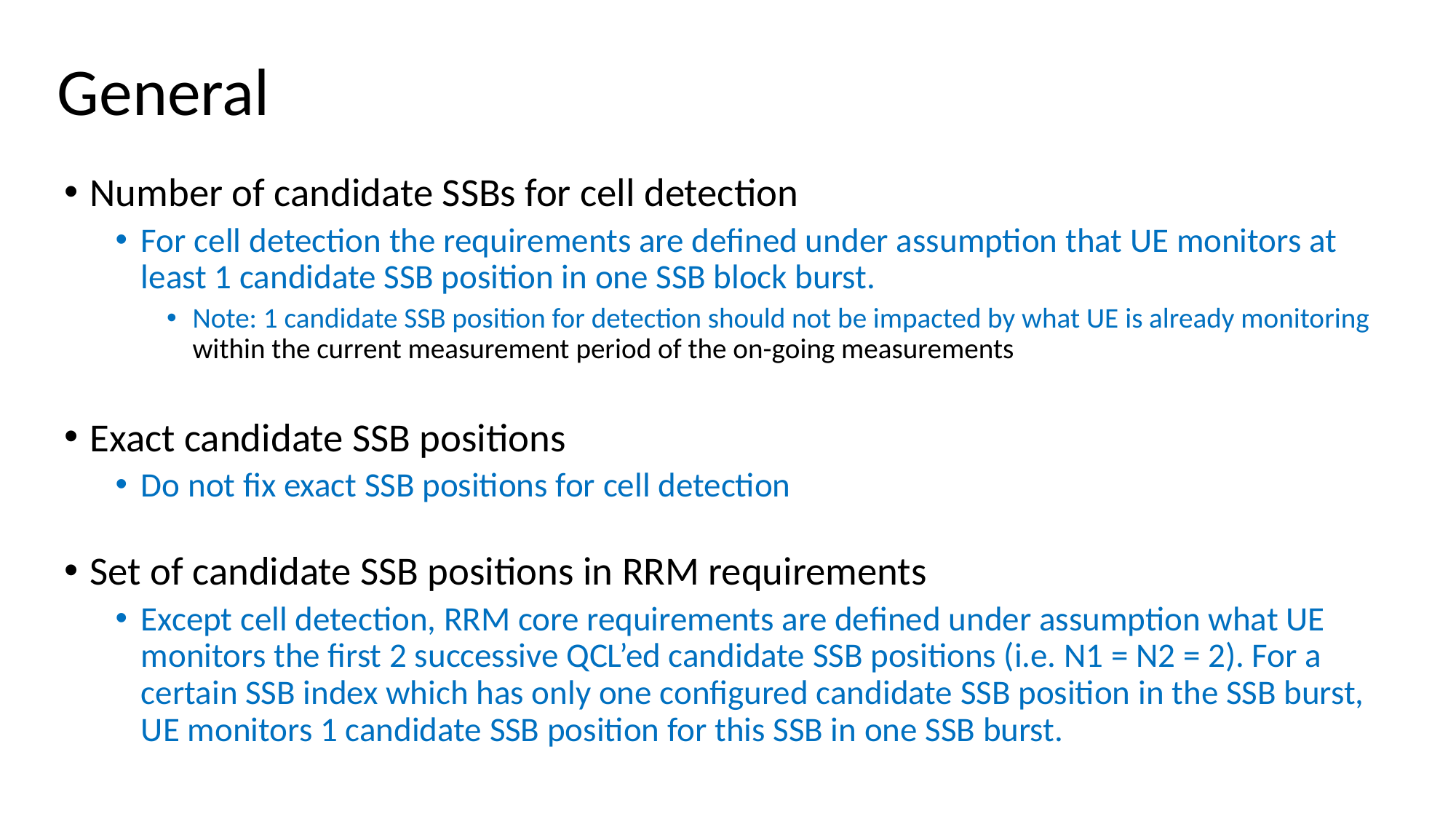

# General
Number of candidate SSBs for cell detection
For cell detection the requirements are defined under assumption that UE monitors at least 1 candidate SSB position in one SSB block burst.
Note: 1 candidate SSB position for detection should not be impacted by what UE is already monitoring within the current measurement period of the on-going measurements

Exact candidate SSB positions
Do not fix exact SSB positions for cell detection

Set of candidate SSB positions in RRM requirements
Except cell detection, RRM core requirements are defined under assumption what UE monitors the first 2 successive QCL’ed candidate SSB positions (i.e. N1 = N2 = 2). For a certain SSB index which has only one configured candidate SSB position in the SSB burst, UE monitors 1 candidate SSB position for this SSB in one SSB burst.